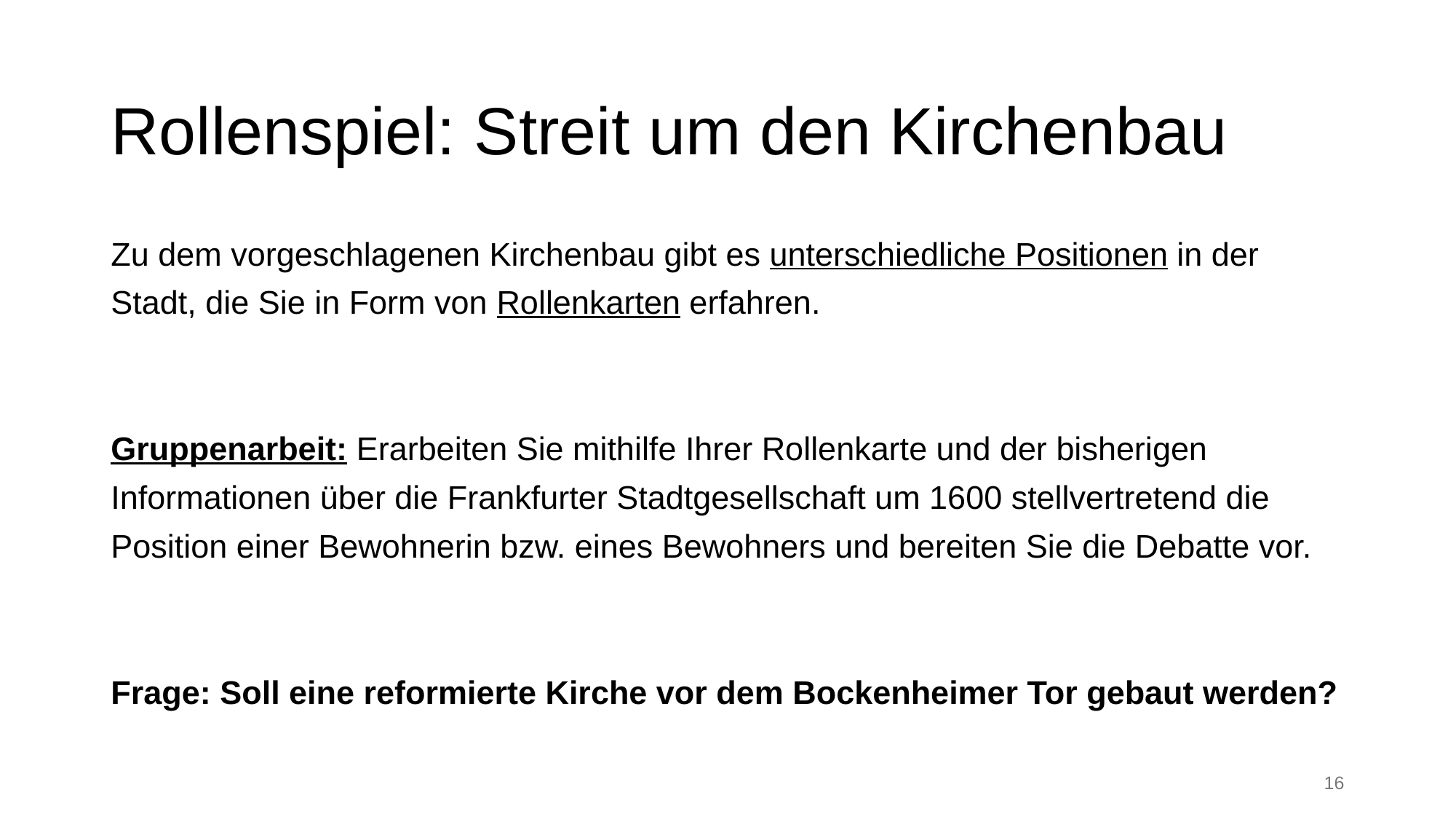

# Rollenspiel: Streit um den Kirchenbau
Zu dem vorgeschlagenen Kirchenbau gibt es unterschiedliche Positionen in der Stadt, die Sie in Form von Rollenkarten erfahren.

Gruppenarbeit: Erarbeiten Sie mithilfe Ihrer Rollenkarte und der bisherigen Informationen über die Frankfurter Stadtgesellschaft um 1600 stellvertretend die Position einer Bewohnerin bzw. eines Bewohners und bereiten Sie die Debatte vor.

Frage: Soll eine reformierte Kirche vor dem Bockenheimer Tor gebaut werden?
16